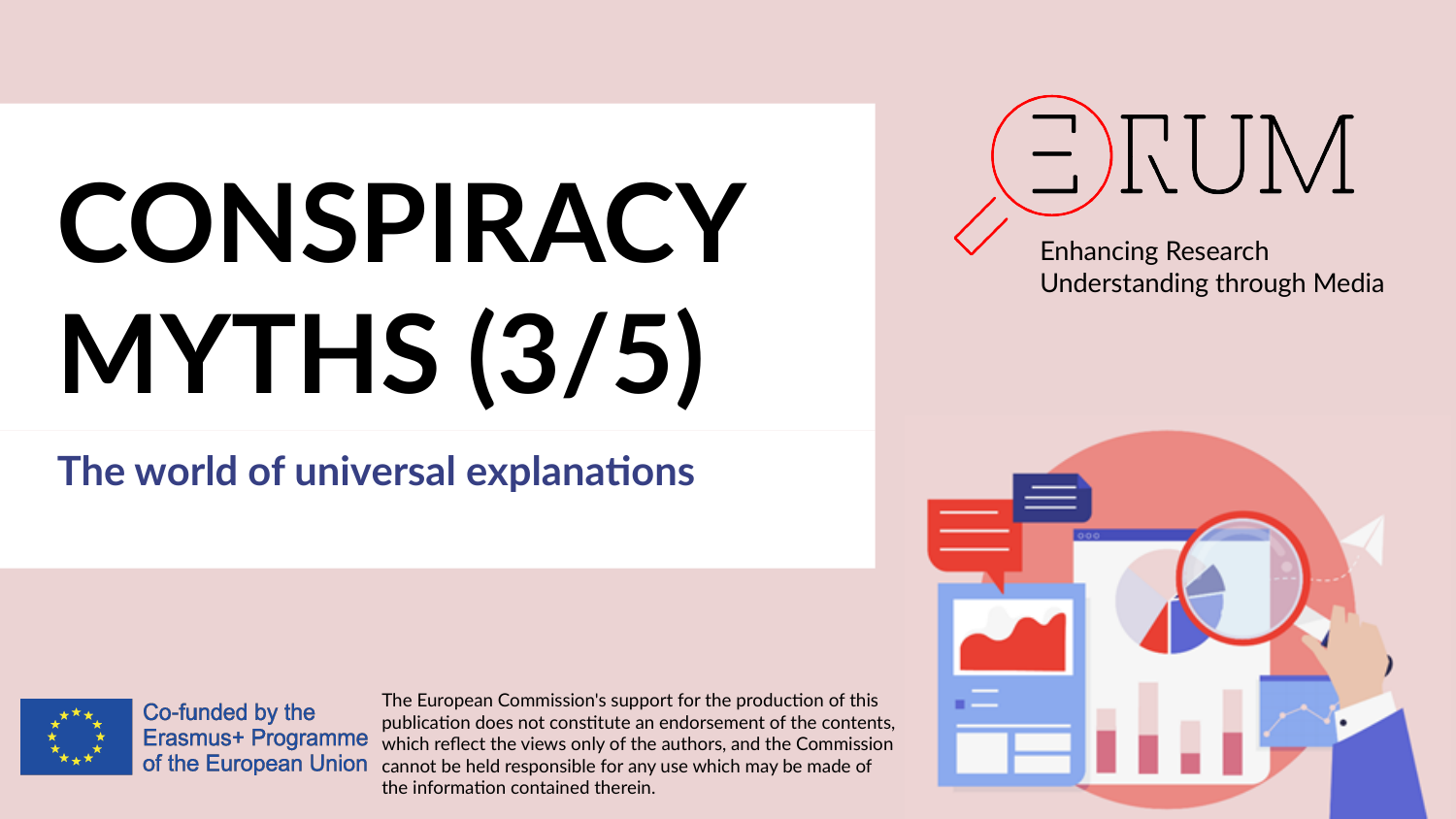

# CONSPIRACY MYTHS (3/5)
The world of universal explanations